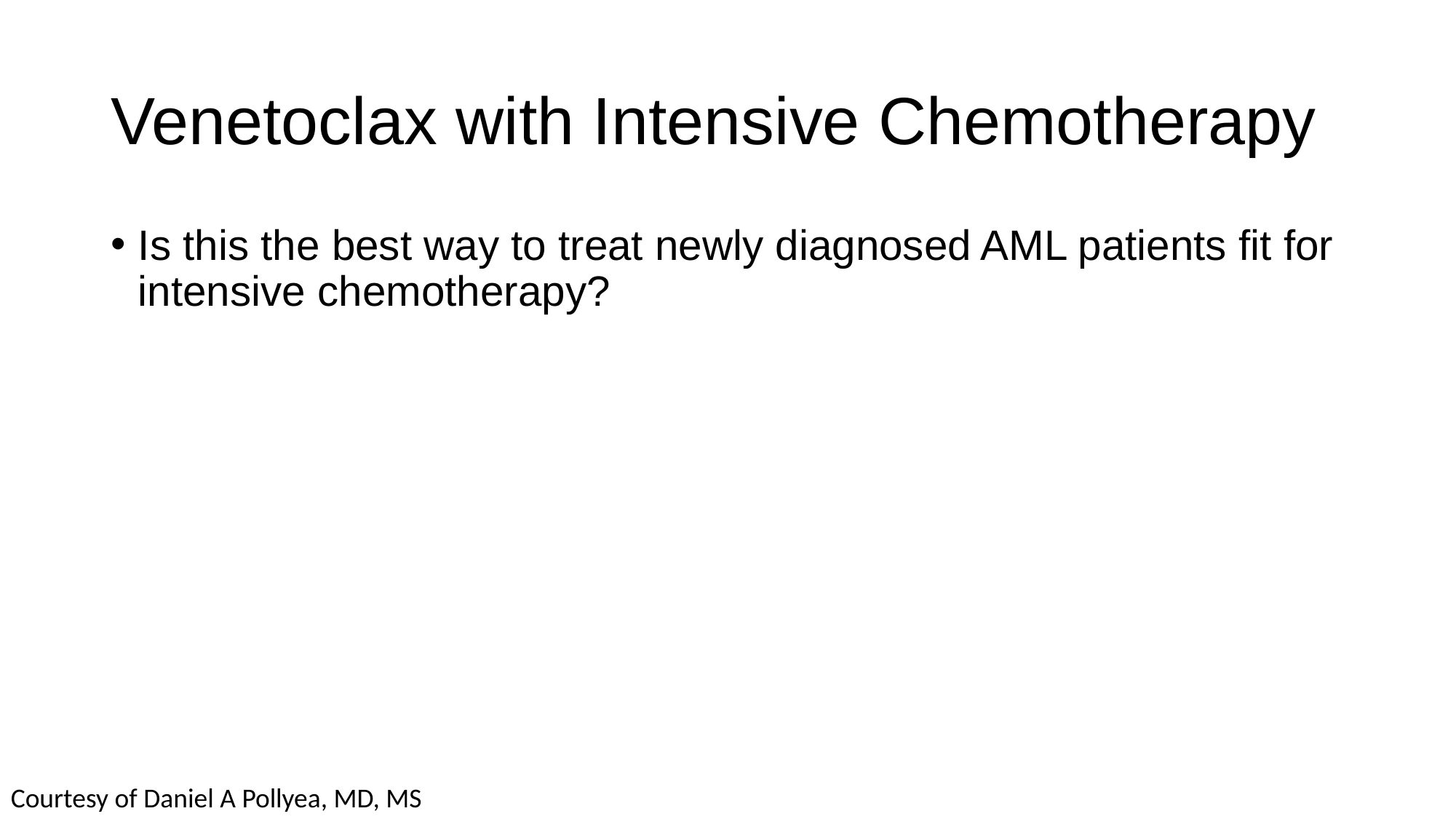

# Venetoclax with Intensive Chemotherapy
Is this the best way to treat newly diagnosed AML patients fit for intensive chemotherapy?
Courtesy of Daniel A Pollyea, MD, MS